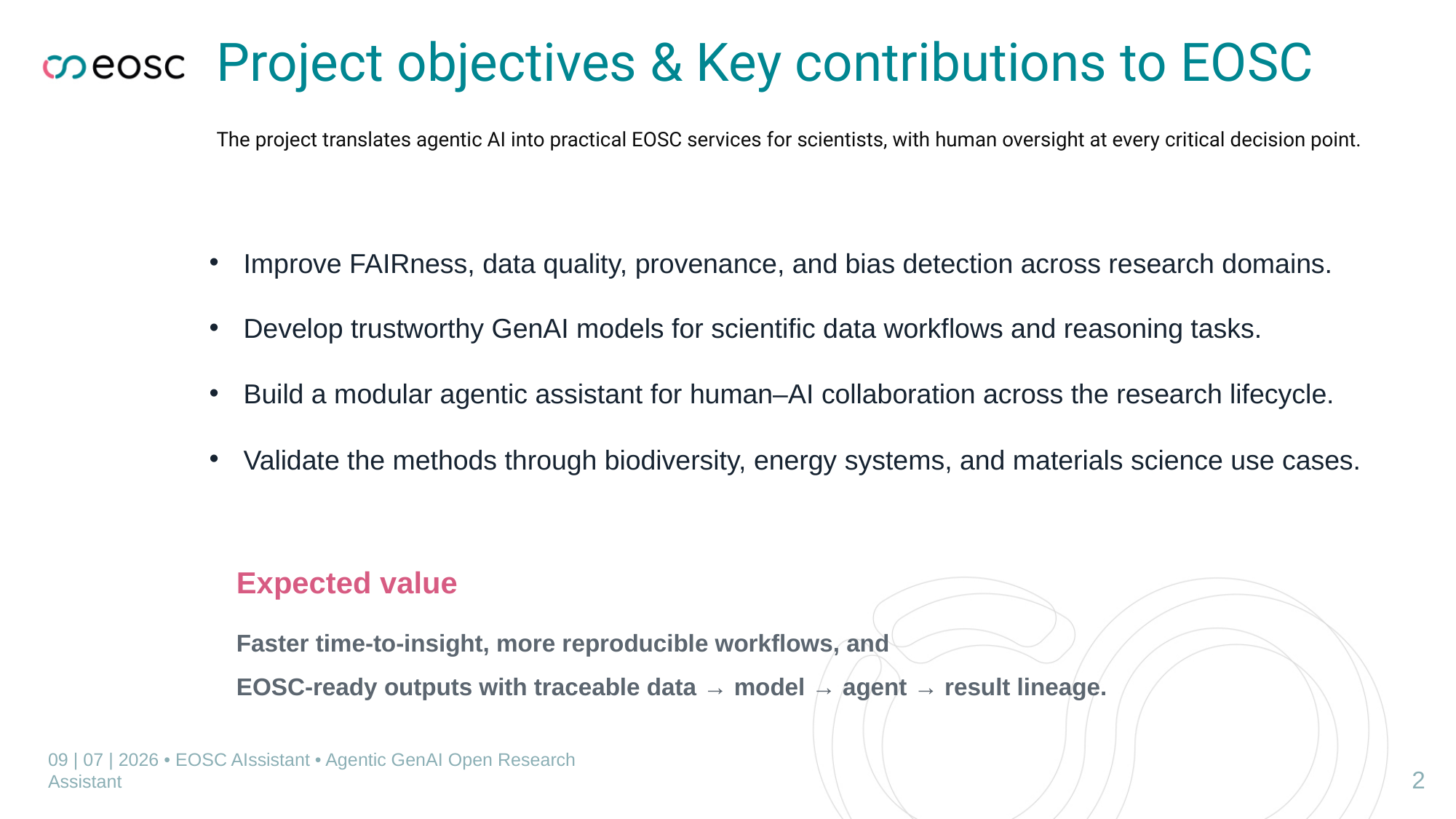

# Project objectives & Key contributions to EOSC
The project translates agentic AI into practical EOSC services for scientists, with human oversight at every critical decision point.
Improve FAIRness, data quality, provenance, and bias detection across research domains.
Develop trustworthy GenAI models for scientific data workflows and reasoning tasks.
Build a modular agentic assistant for human–AI collaboration across the research lifecycle.
Validate the methods through biodiversity, energy systems, and materials science use cases.
Expected value
Faster time-to-insight, more reproducible workflows, and
EOSC-ready outputs with traceable data → model → agent → result lineage.
09 | 07 | 2026 • EOSC AIssistant • Agentic GenAI Open Research Assistant

2